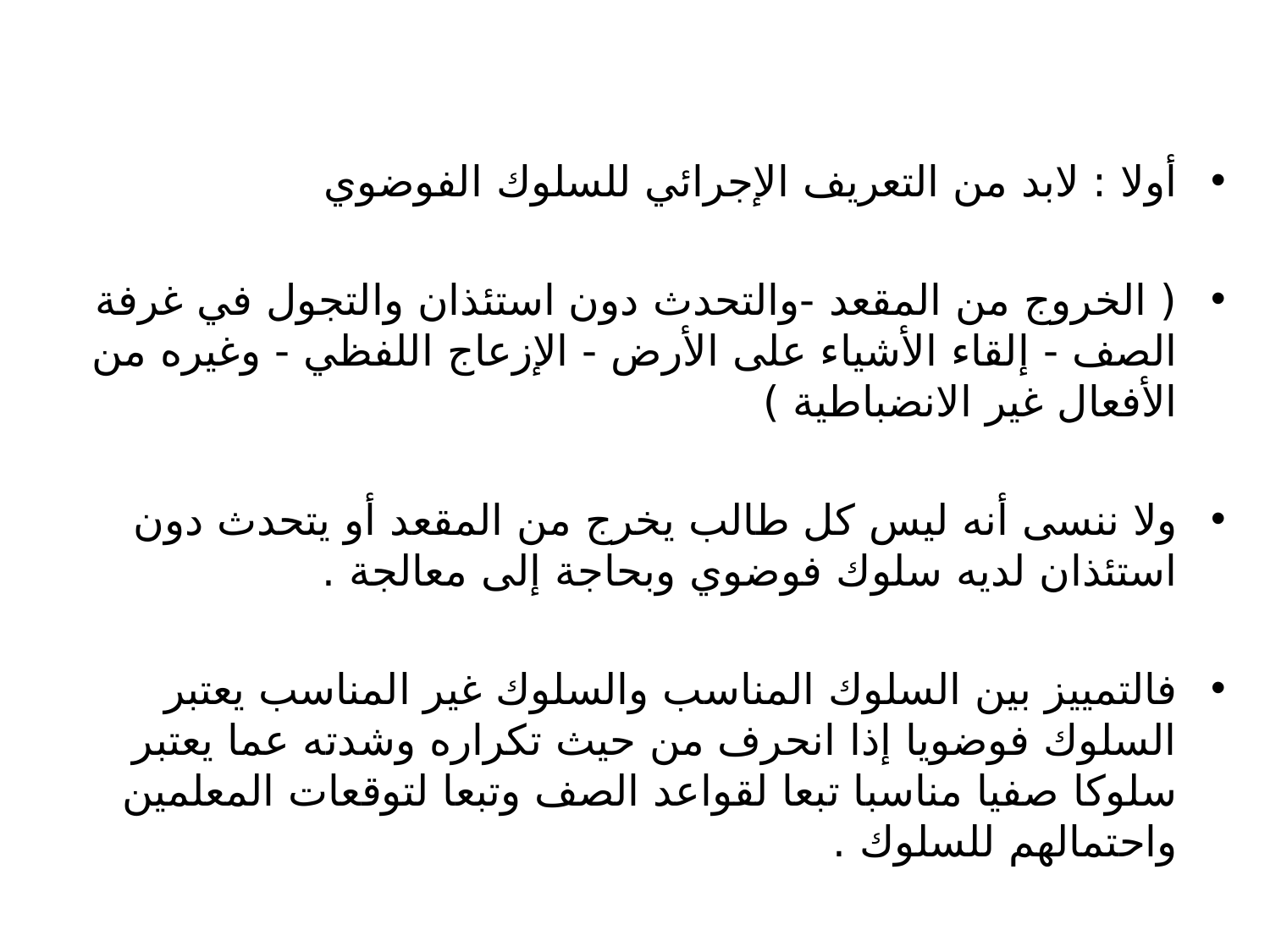

أولا : لابد من التعريف الإجرائي للسلوك الفوضوي

( الخروج من المقعد -والتحدث دون استئذان والتجول في غرفة الصف - إلقاء الأشياء على الأرض - الإزعاج اللفظي - وغيره من الأفعال غير الانضباطية )

ولا ننسى أنه ليس كل طالب يخرج من المقعد أو يتحدث دون استئذان لديه سلوك فوضوي وبحاجة إلى معالجة .

فالتمييز بين السلوك المناسب والسلوك غير المناسب يعتبر السلوك فوضويا إذا انحرف من حيث تكراره وشدته عما يعتبر سلوكا صفيا مناسبا تبعا لقواعد الصف وتبعا لتوقعات المعلمين واحتمالهم للسلوك .